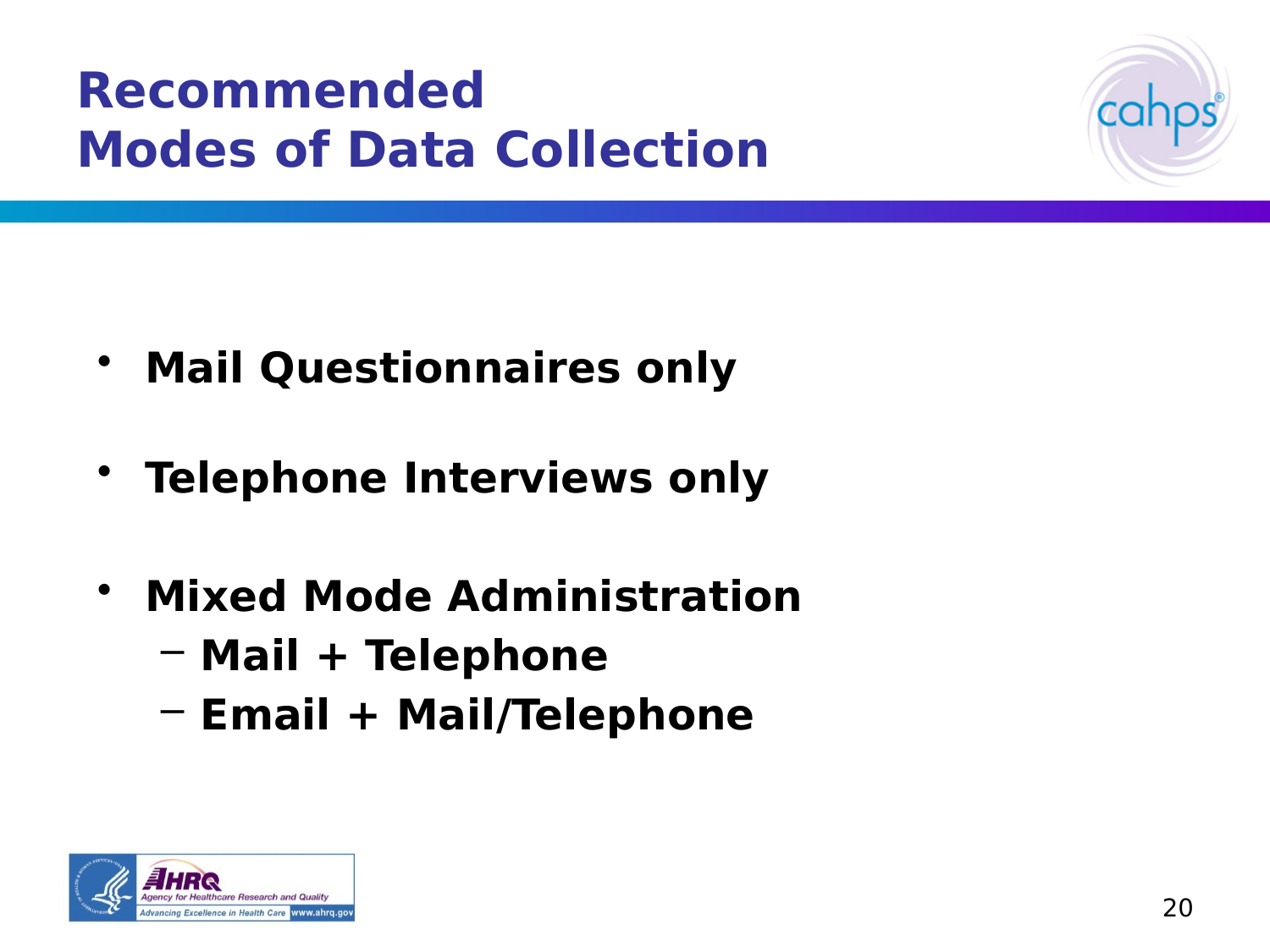

# Recommended Modes of Data Collection

Mail Questionnaires only
Telephone Interviews only

Mixed Mode Administration
Mail + Telephone
Email + Mail/Telephone

20